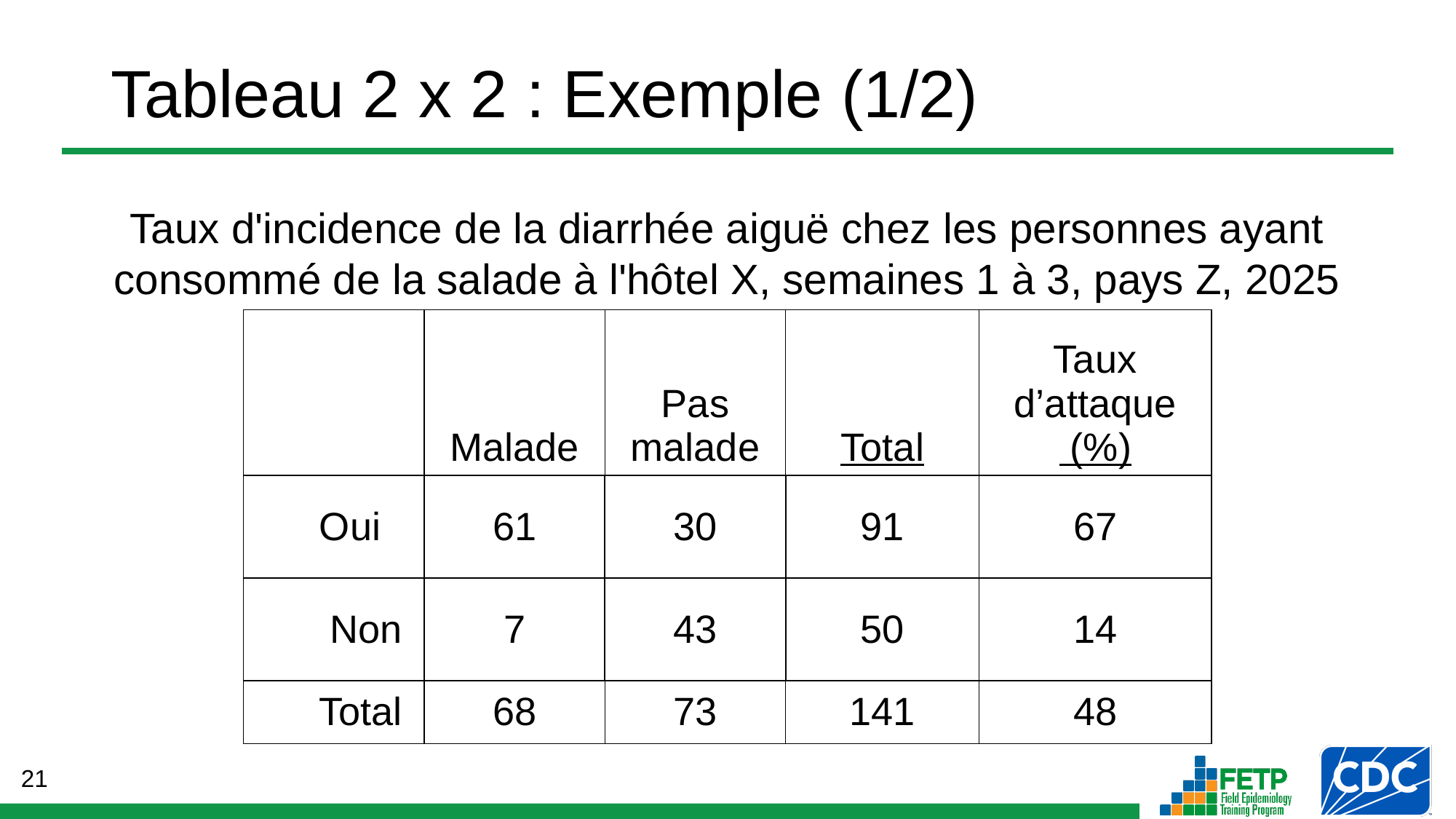

# Tableau 2 x 2 : Exemple (1/2)
Taux d'incidence de la diarrhée aiguë chez les personnes ayant consommé de la salade à l'hôtel X, semaines 1 à 3, pays Z, 2025
|  | Malade | Pas malade | Total | Taux d’attaque (%) |
| --- | --- | --- | --- | --- |
| Oui | 61 | 30 | 91 | 67 |
| Non | 7 | 43 | 50 | 14 |
| Total | 68 | 73 | 141 | 48 |